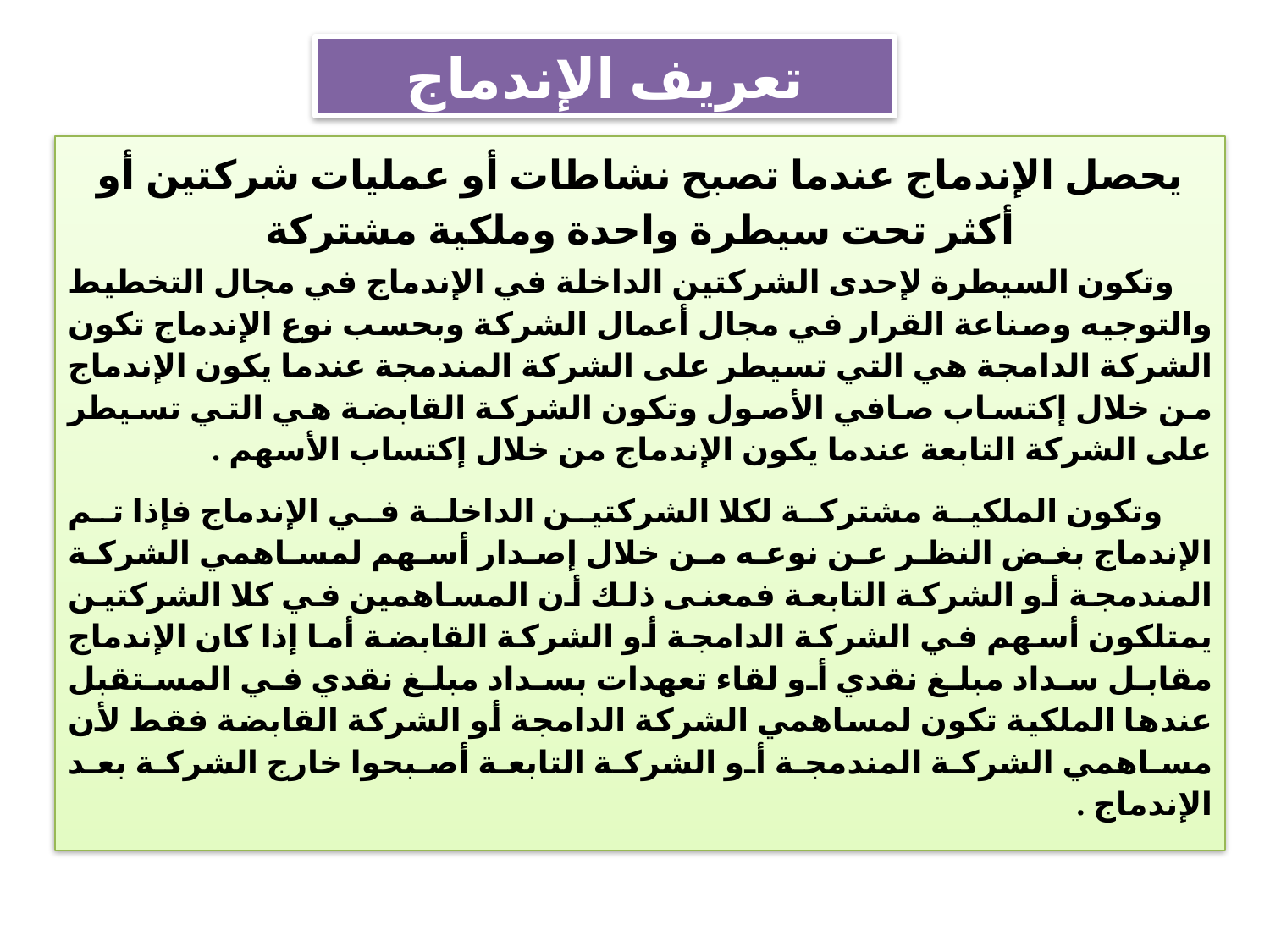

# تعريف الإندماج
يحصل الإندماج عندما تصبح نشاطات أو عمليات شركتين أو أكثر تحت سيطرة واحدة وملكية مشتركة
     وتكون السيطرة لإحدى الشركتين الداخلة في الإندماج في مجال التخطيط والتوجيه وصناعة القرار في مجال أعمال الشركة وبحسب نوع الإندماج تكون الشركة الدامجة هي التي تسيطر على الشركة المندمجة عندما يكون الإندماج من خلال إكتساب صافي الأصول وتكون الشركة القابضة هي التي تسيطر على الشركة التابعة عندما يكون الإندماج من خلال إكتساب الأسهم .
      وتكون الملكية مشتركة لكلا الشركتين الداخلة في الإندماج فإذا تم الإندماج بغض النظر عن نوعه من خلال إصدار أسهم لمساهمي الشركة المندمجة أو الشركة التابعة فمعنى ذلك أن المساهمين في كلا الشركتين يمتلكون أسهم في الشركة الدامجة أو الشركة القابضة أما إذا كان الإندماج مقابل سداد مبلغ نقدي أو لقاء تعهدات بسداد مبلغ نقدي في المستقبل عندها الملكية تكون لمساهمي الشركة الدامجة أو الشركة القابضة فقط لأن مساهمي الشركة المندمجة أو الشركة التابعة أصبحوا خارج الشركة بعد الإندماج .